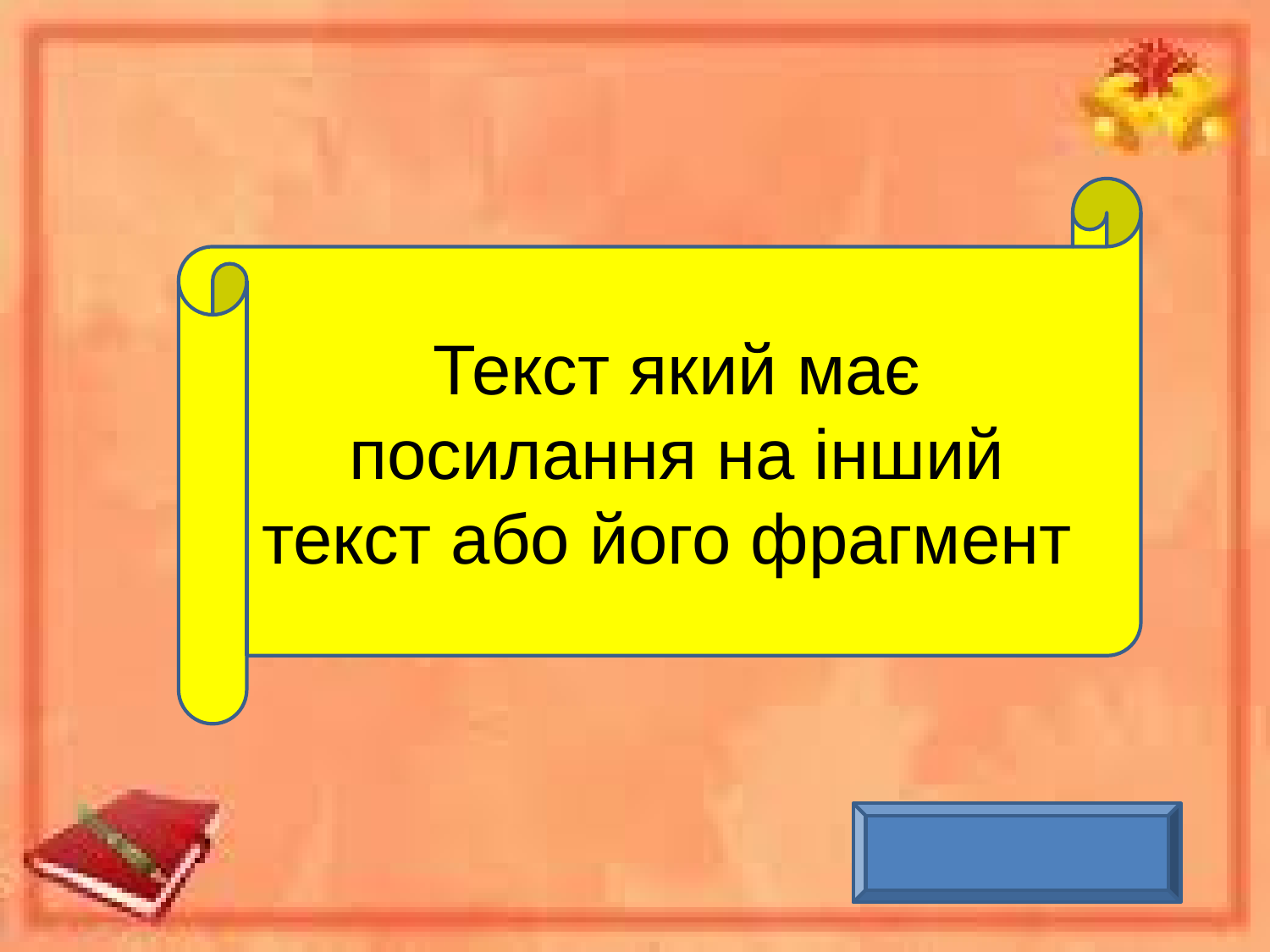

Текст який має посилання на інший текст або його фрагмент